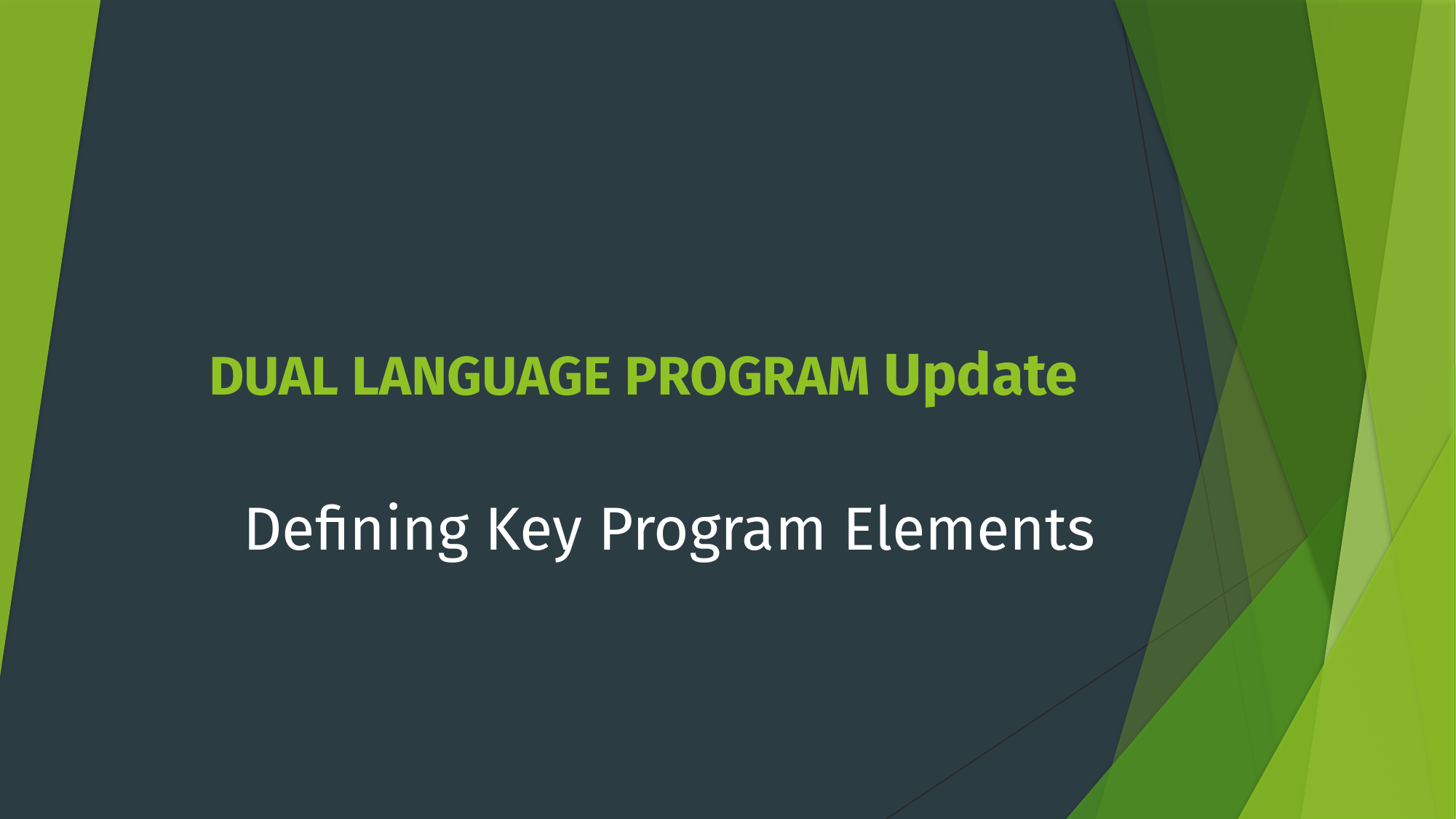

# DUAL LANGUAGE PROGRAM Update
Defining Key Program Elements